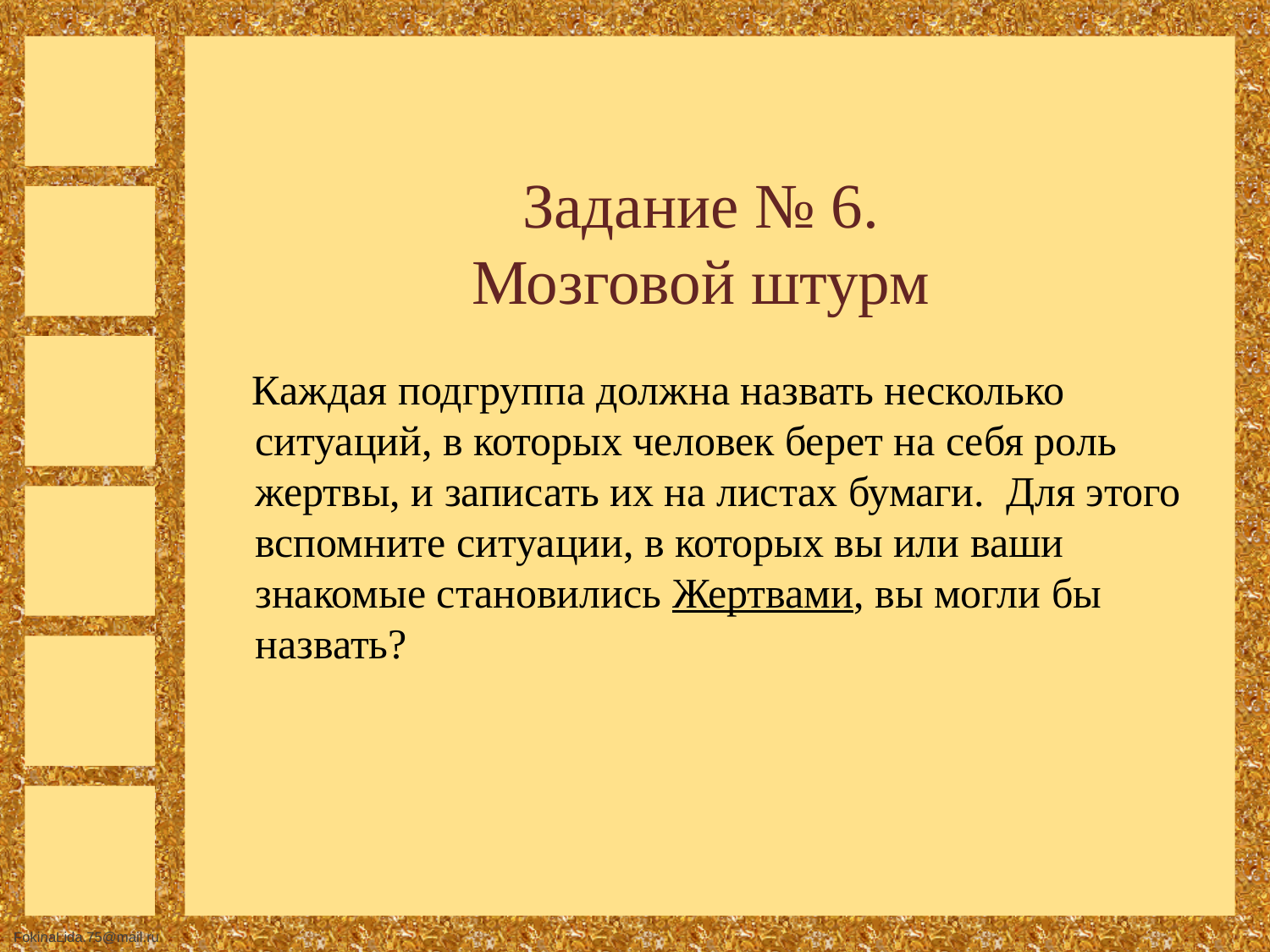

# Задание № 6. Мозговой штурм
     Каждая подгруппа должна назвать несколько ситуаций, в которых человек берет на себя роль жертвы, и записать их на листах бумаги.  Для этого вспомните ситуации, в которых вы или ваши знакомые становились Жертвами, вы могли бы назвать?